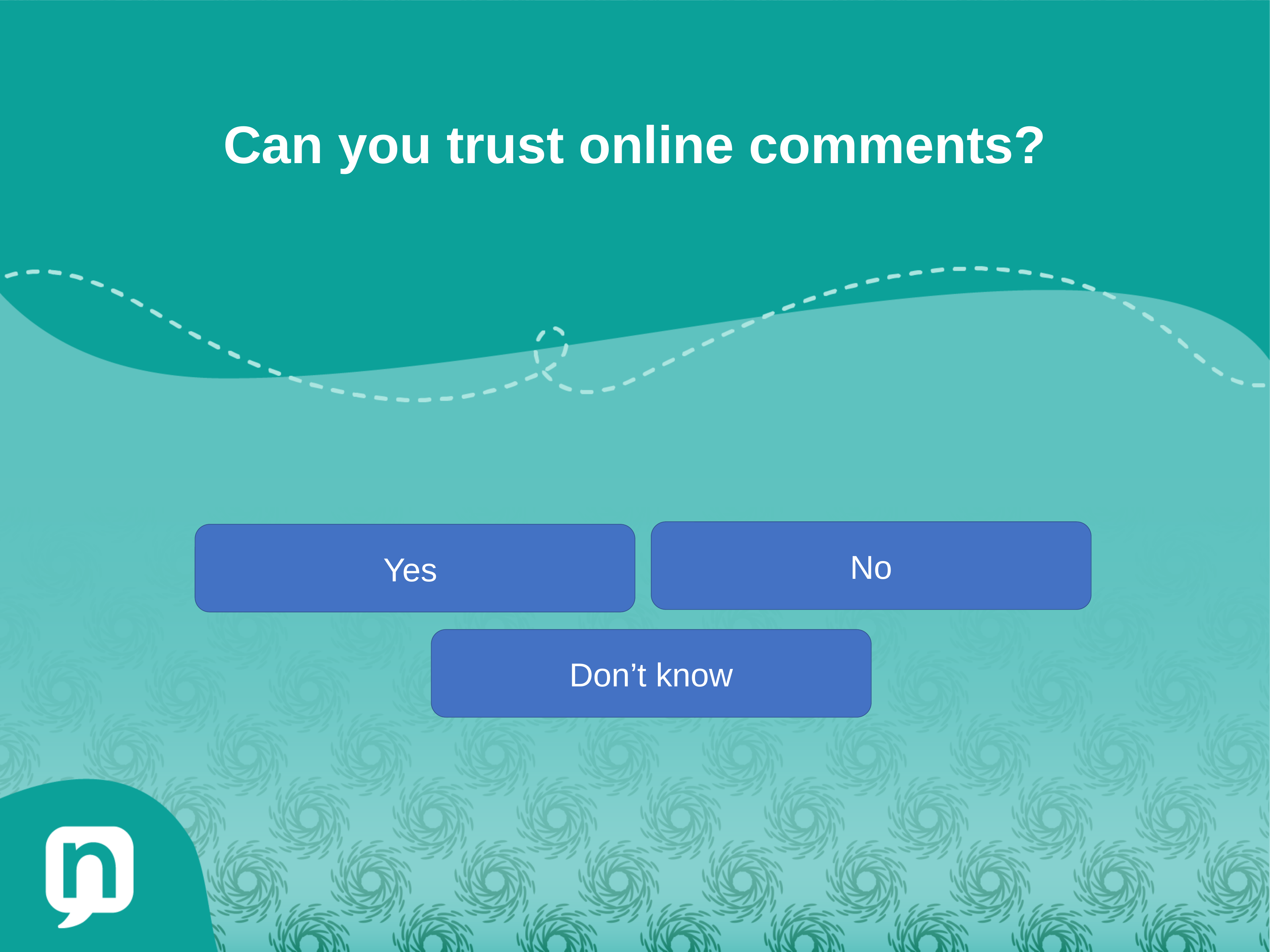

Can you trust online comments?
No
Yes
Don’t know